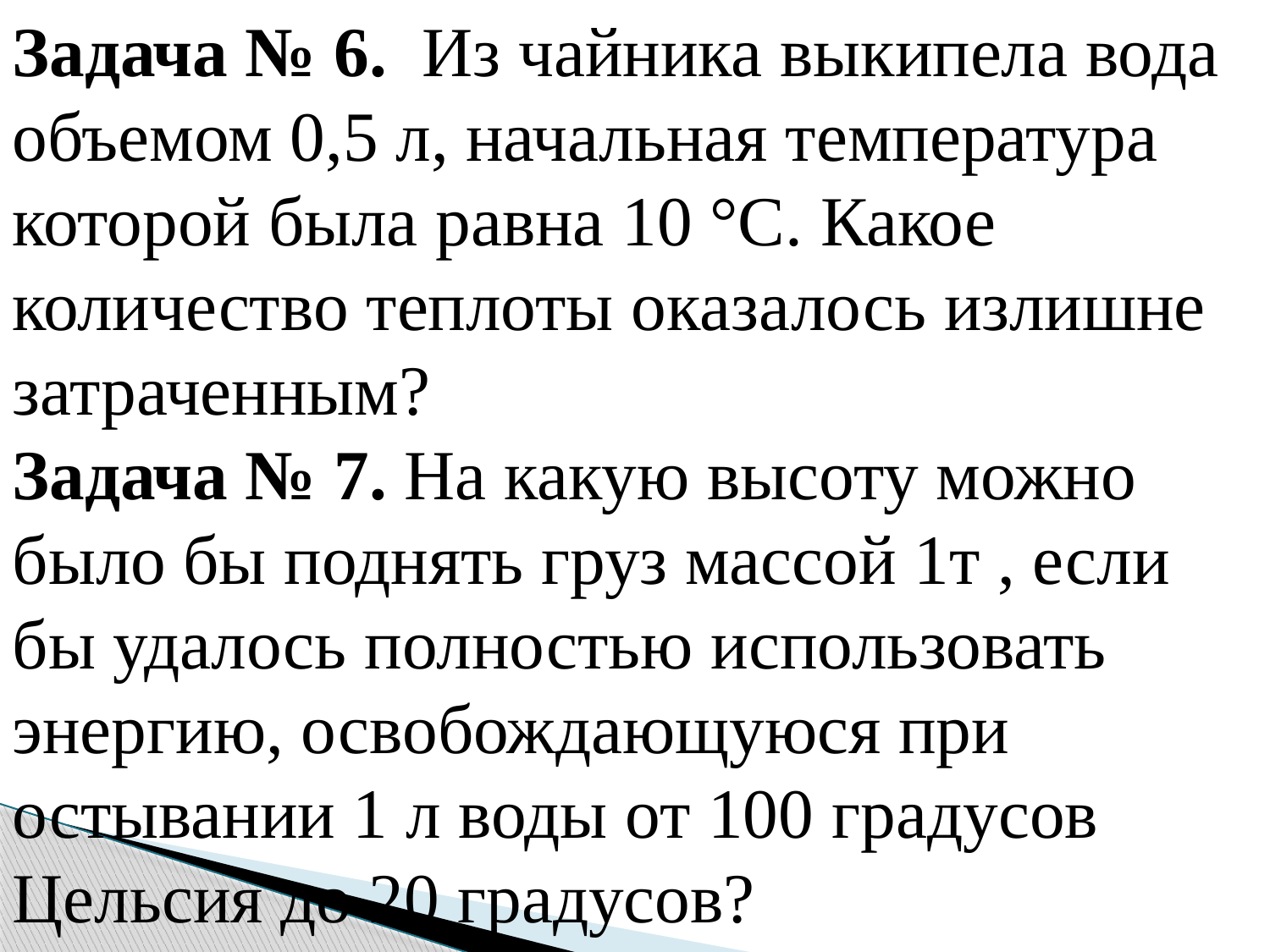

Задача № 6.  Из чайника выкипела вода объемом 0,5 л, начальная температура которой была равна 10 °С. Какое количество теплоты оказалось излишне затраченным?
Задача № 7. На какую высоту можно было бы поднять груз массой 1т , если бы удалось полностью использовать энергию, освобождающуюся при остывании 1 л воды от 100 градусов Цельсия до 20 градусов?